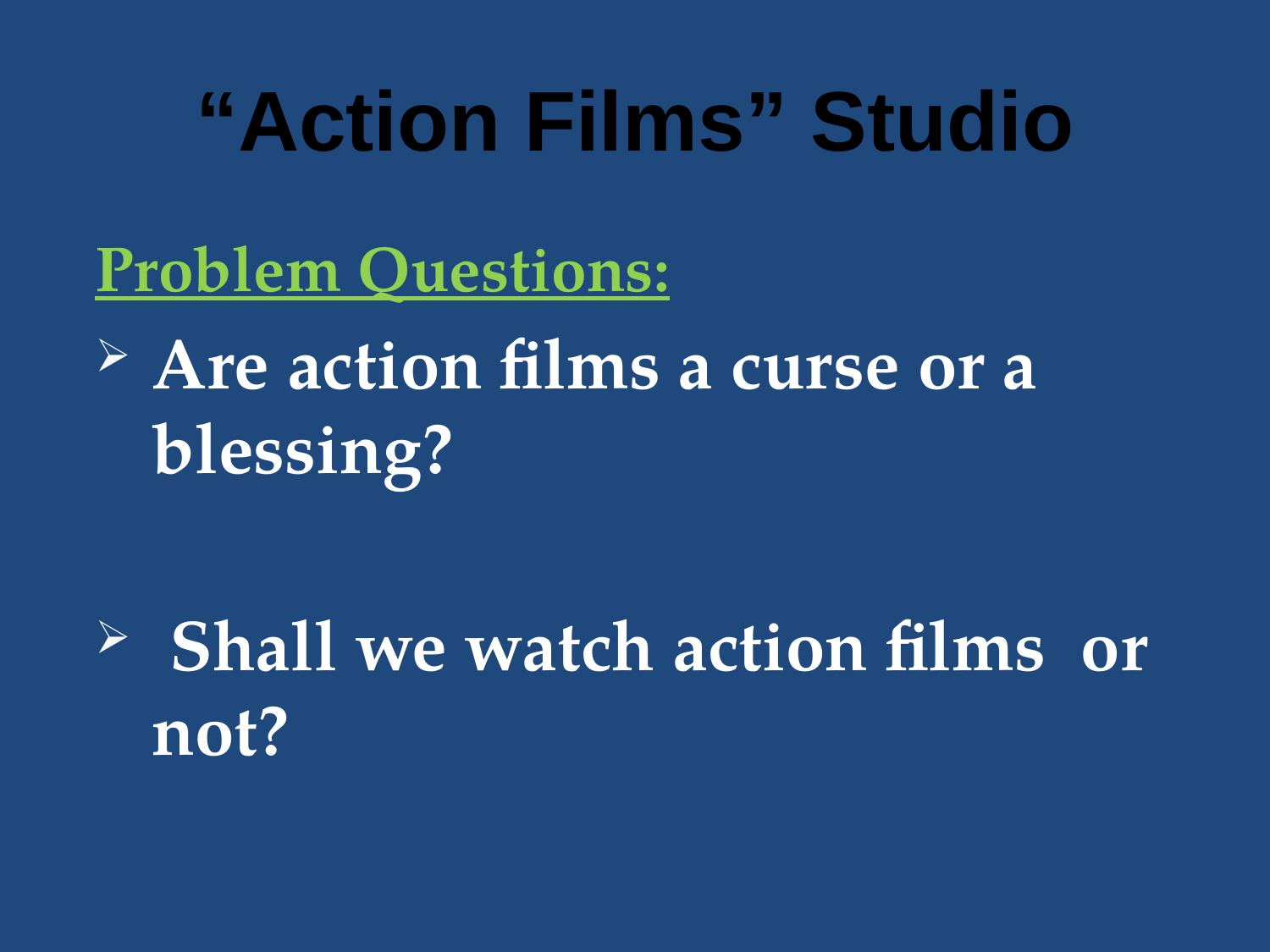

# “Action Films” Studio
Problem Questions:
Are action films a curse or a blessing?

 Shall we watch action films  or not?